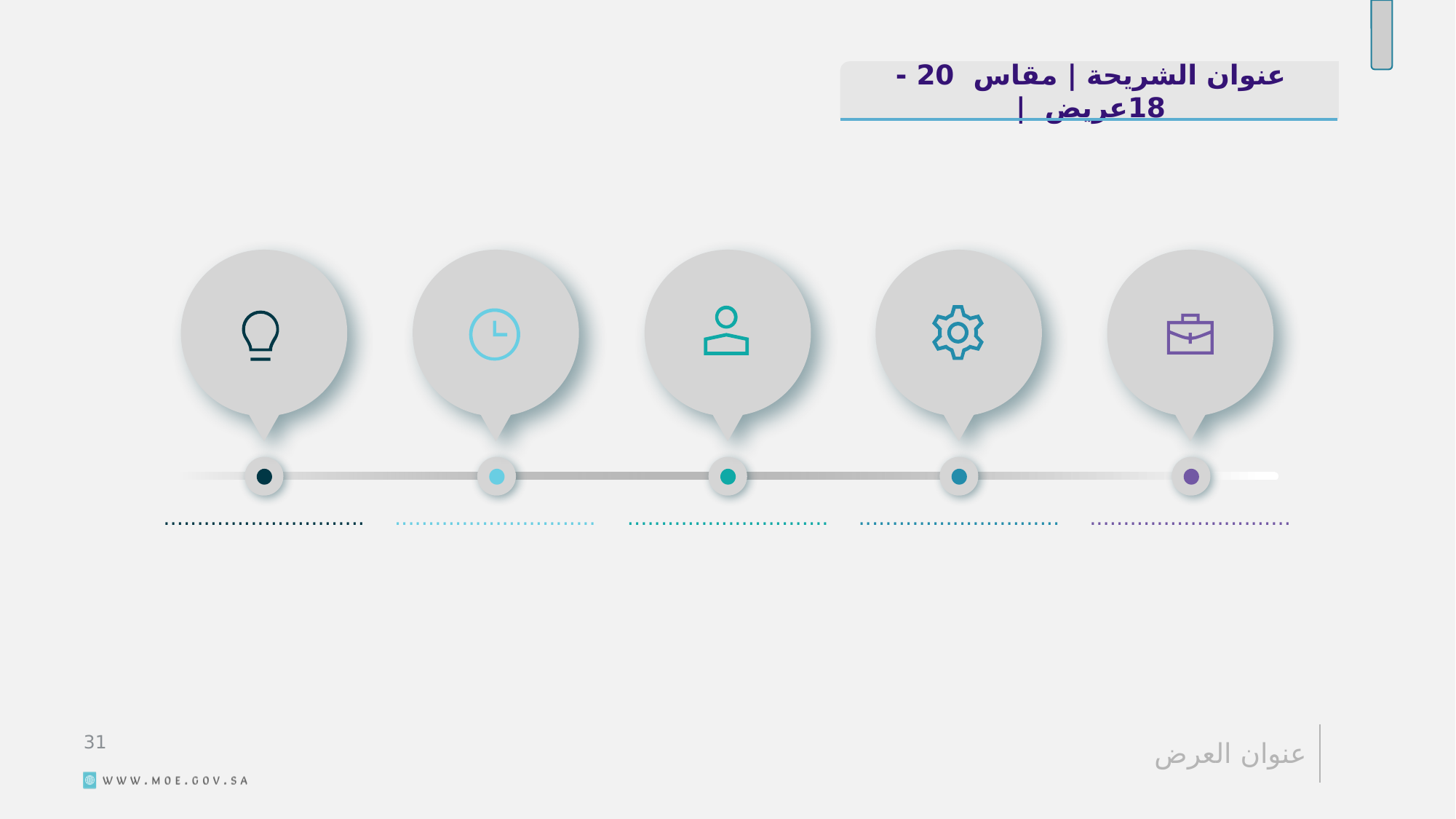

عنوان الشريحة | مقاس  20 - 18عريض  |

..............................
..............................
..............................
..............................
..............................
31
عنوان العرض